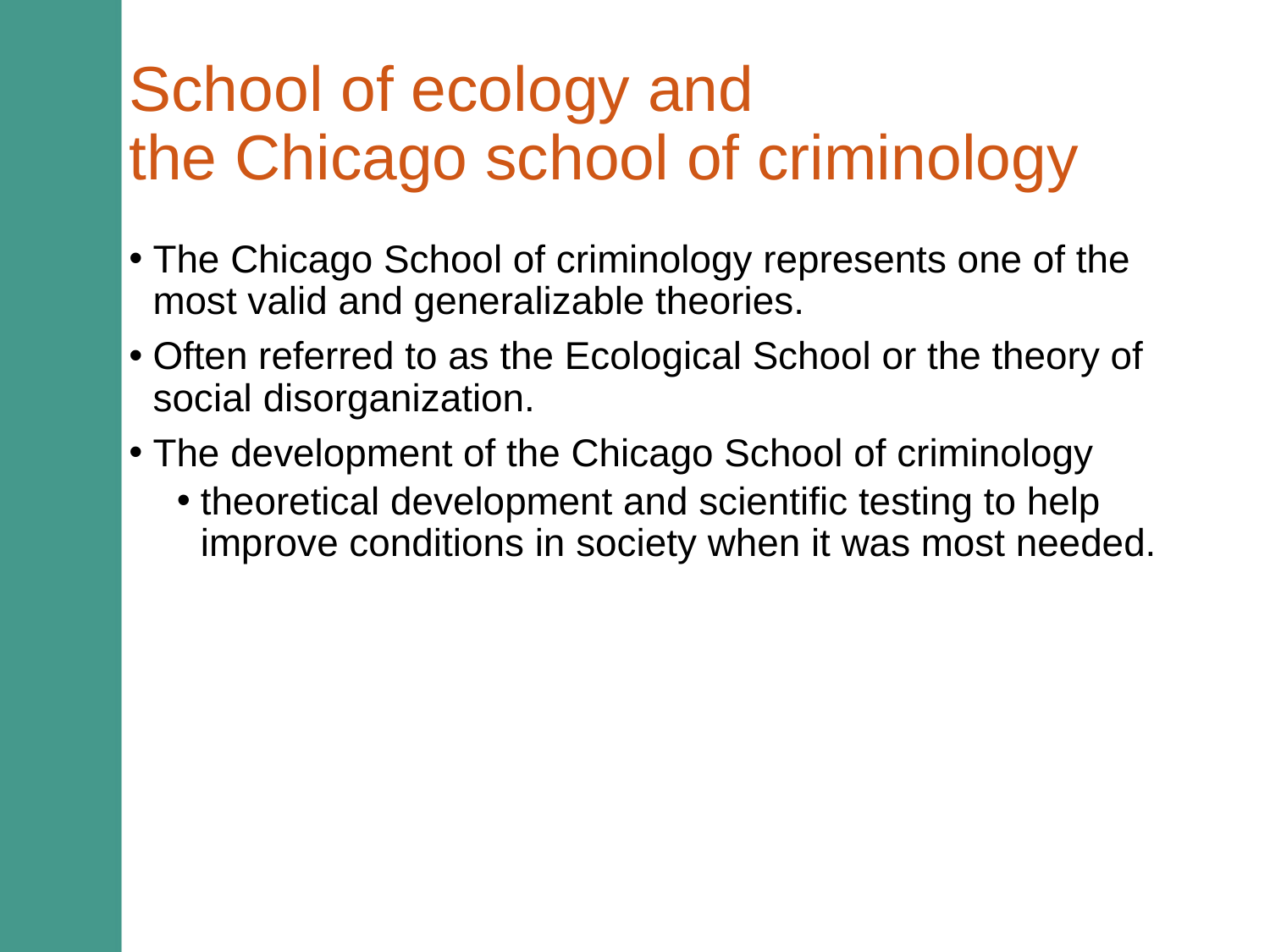

# School of ecology and the Chicago school of criminology
The Chicago School of criminology represents one of the most valid and generalizable theories.
Often referred to as the Ecological School or the theory of social disorganization.
The development of the Chicago School of criminology
theoretical development and scientific testing to help improve conditions in society when it was most needed.